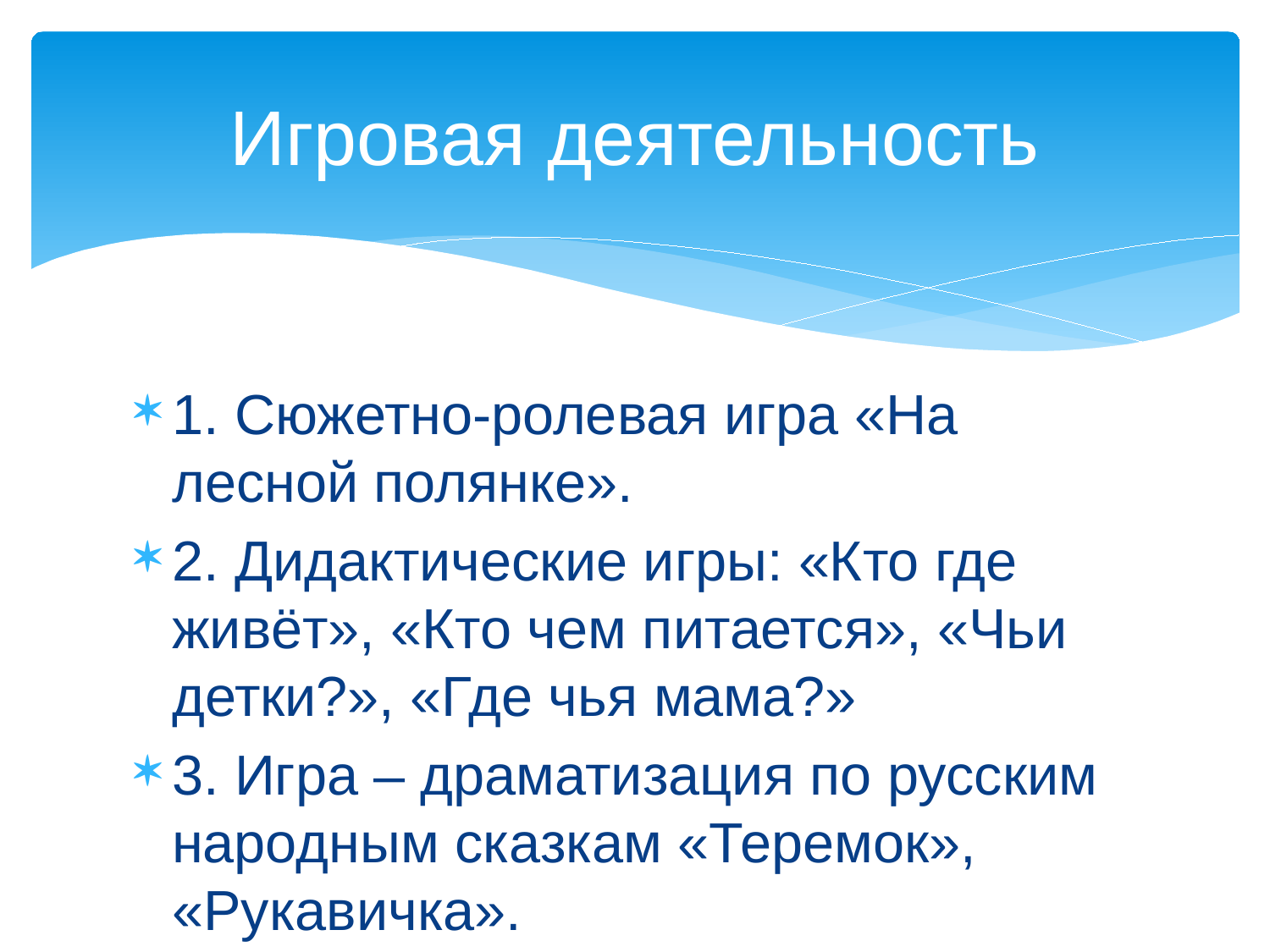

# Игровая деятельность
1. Сюжетно-ролевая игра «На лесной полянке».
2. Дидактические игры: «Кто где живёт», «Кто чем питается», «Чьи детки?», «Где чья мама?»
3. Игра – драматизация по русским народным сказкам «Теремок», «Рукавичка».